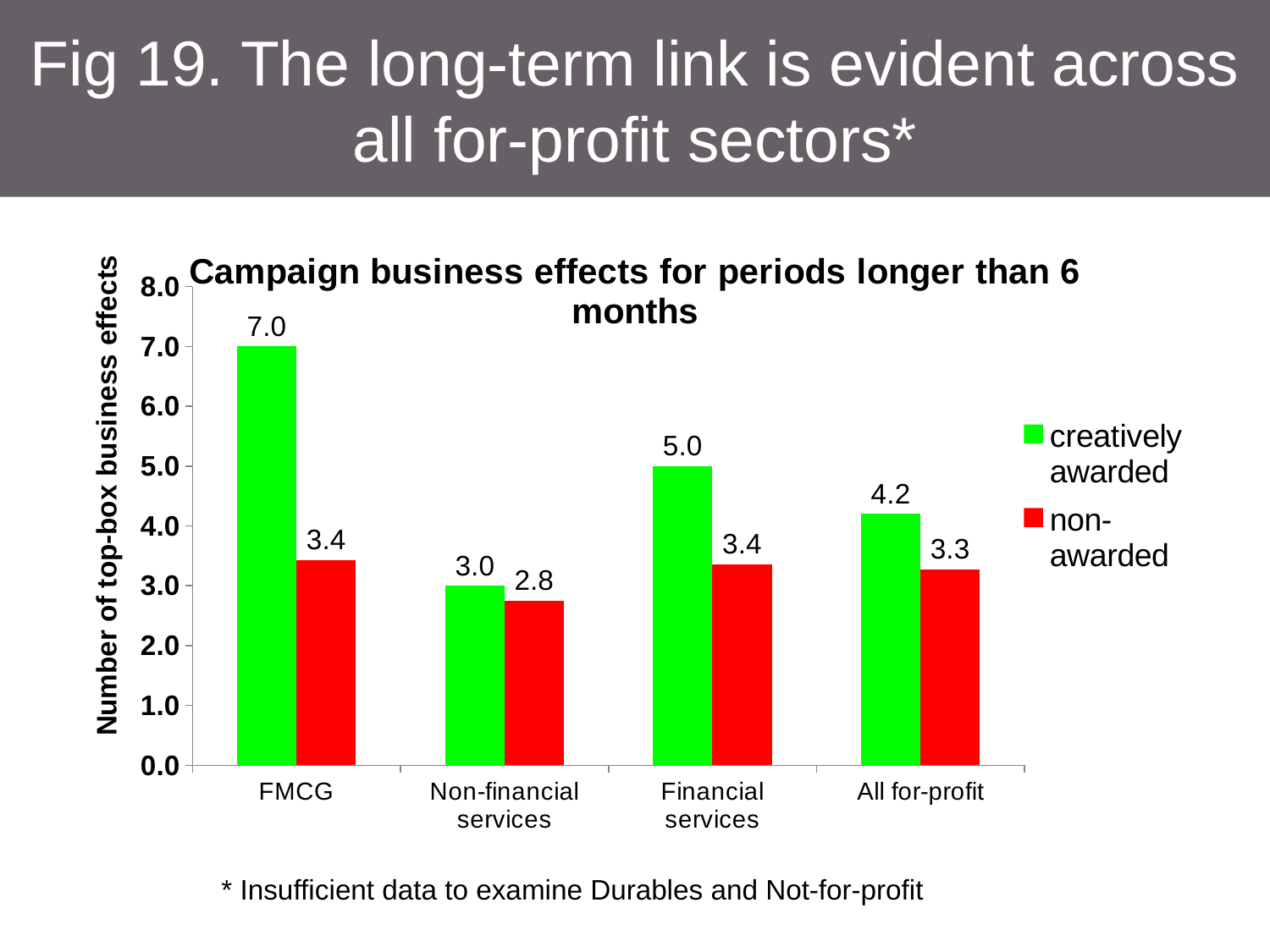

# Fig 19. The long-term link is evident across all for-profit sectors*

### Chart: Campaign business effects for periods longer than 6 months

| Category | creatively awarded | non-awarded |
|---|---|---|
| FMCG | 7.0 | 3.428571428571428 |
| Non-financial services | 3.0 | 2.75 |
| Financial services | 5.0 | 3.357142857142857 |
| All for-profit | 4.2 | 3.272727272727272 |
* Insufficient data to examine Durables and Not-for-profit